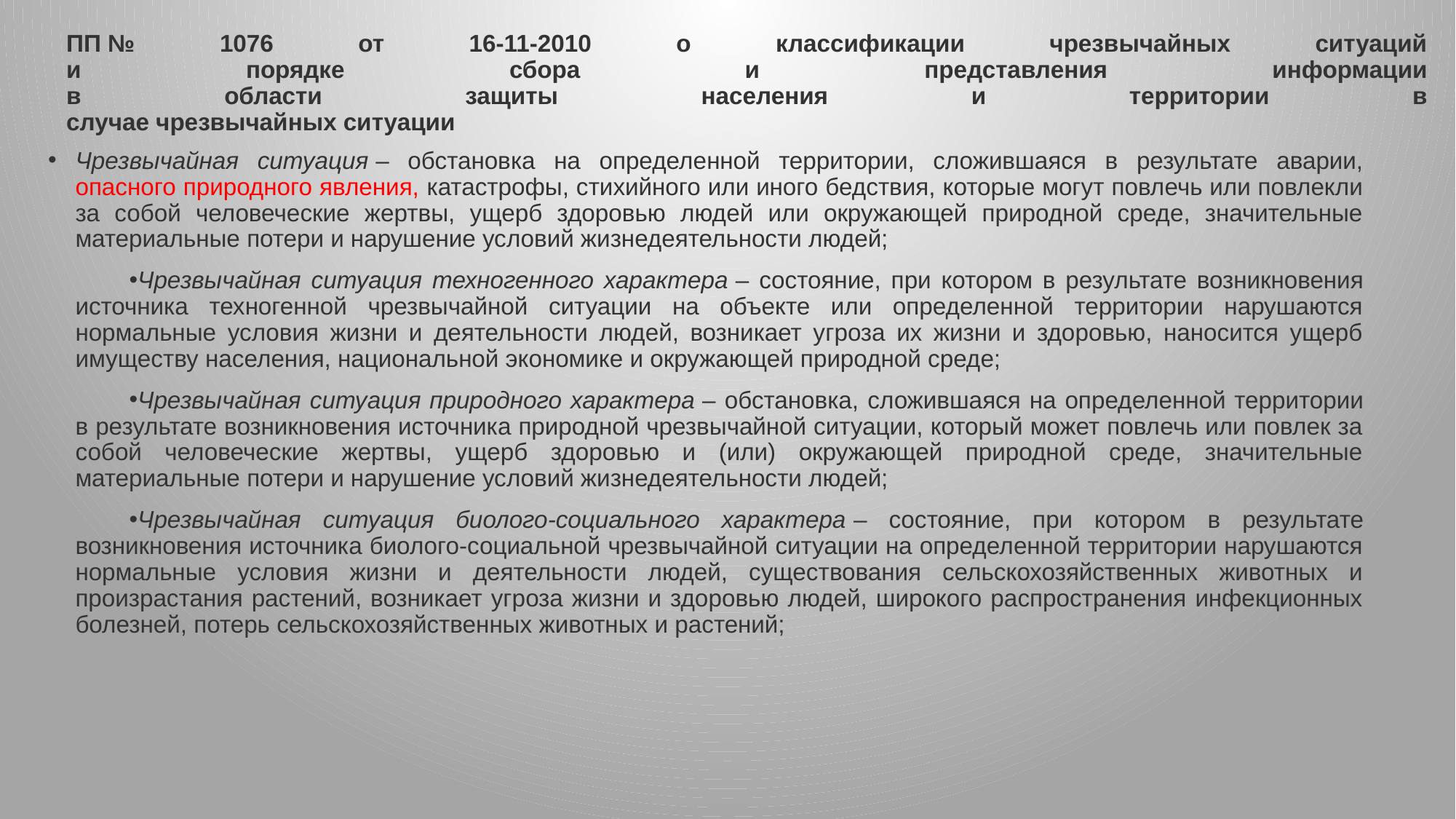

ПП № 1076 от 16-11-2010 о классификации чрезвычайных ситуаций
и порядке сбора и представления информации
в области защиты населения и территории в
случае чрезвычайных ситуации
Чрезвычайная ситуация – обстановка на определенной территории, сложившаяся в результате аварии, опасного природного явления, катастрофы, стихийного или иного бедствия, которые могут повлечь или повлекли за собой человеческие жертвы, ущерб здоровью людей или окружающей природной среде, значительные материальные потери и нарушение условий жизнедеятельности людей;
Чрезвычайная ситуация техногенного характера – состояние, при котором в результате возникновения источника техногенной чрезвычайной ситуации на объекте или определенной территории нарушаются нормальные условия жизни и деятельности людей, возникает угроза их жизни и здоровью, наносится ущерб имуществу населения, национальной экономике и окружающей природной среде;
Чрезвычайная ситуация природного характера – обстановка, сложившаяся на определенной территории в результате возникновения источника природной чрезвычайной ситуации, который может повлечь или повлек за собой человеческие жертвы, ущерб здоровью и (или) окружающей природной среде, значительные материальные потери и нарушение условий жизнедеятельности людей;
Чрезвычайная ситуация биолого-социального характера – состояние, при котором в результате возникновения источника биолого-социальной чрезвычайной ситуации на определенной территории нарушаются нормальные условия жизни и деятельности людей, существования сельскохозяйственных животных и произрастания растений, возникает угроза жизни и здоровью людей, широкого распространения инфекционных болезней, потерь сельскохозяйственных животных и растений;